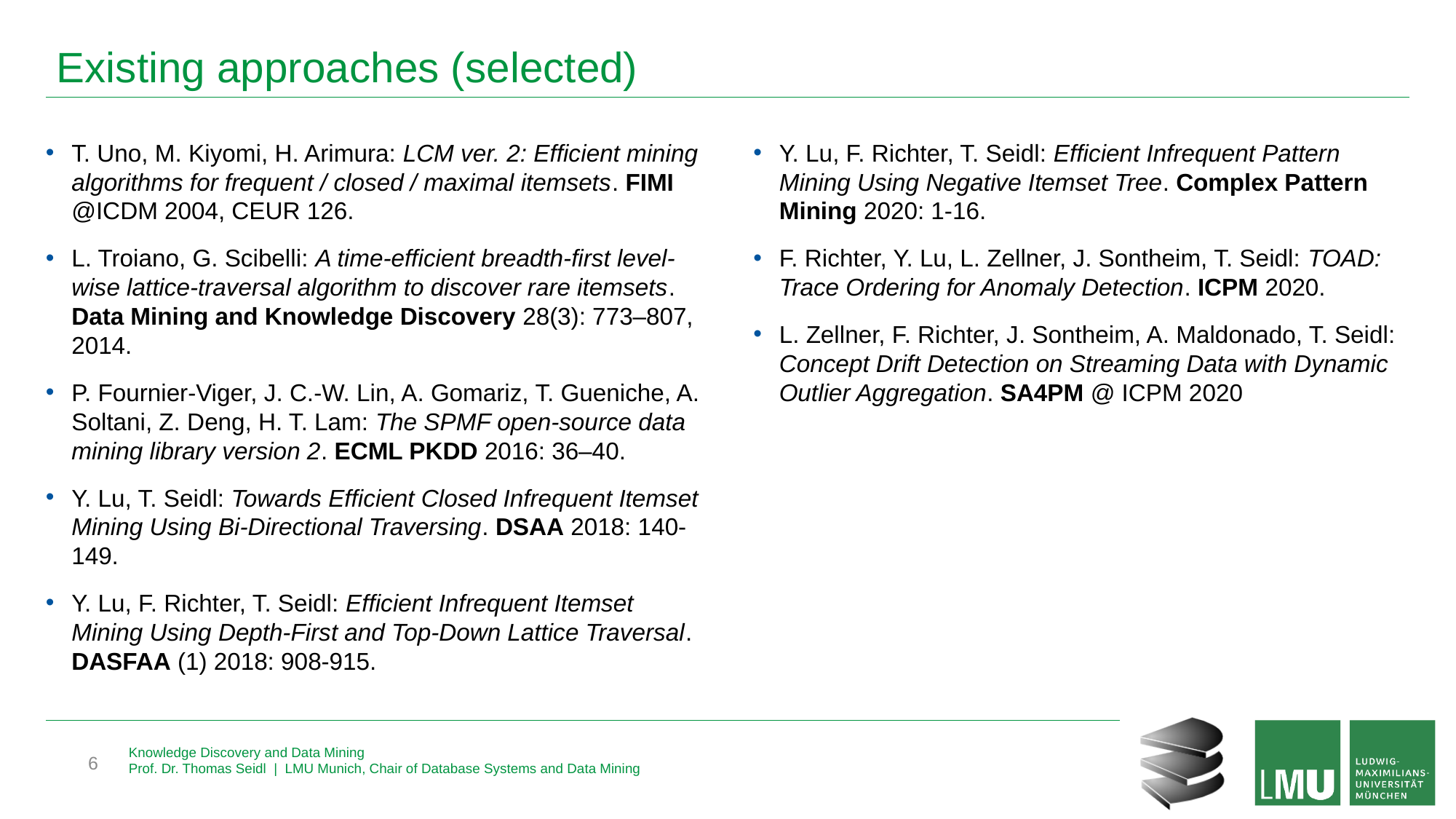

# Existing approaches (selected)
T. Uno, M. Kiyomi, H. Arimura: LCM ver. 2: Efficient mining algorithms for frequent / closed / maximal itemsets. FIMI @ICDM 2004, CEUR 126.
L. Troiano, G. Scibelli: A time-efficient breadth-first level-wise lattice-traversal algorithm to discover rare itemsets. Data Mining and Knowledge Discovery 28(3): 773–807, 2014.
P. Fournier-Viger, J. C.-W. Lin, A. Gomariz, T. Gueniche, A. Soltani, Z. Deng, H. T. Lam: The SPMF open-source data mining library version 2. ECML PKDD 2016: 36–40.
Y. Lu, T. Seidl: Towards Efficient Closed Infrequent Itemset Mining Using Bi-Directional Traversing. DSAA 2018: 140-149.
Y. Lu, F. Richter, T. Seidl: Efficient Infrequent Itemset Mining Using Depth-First and Top-Down Lattice Traversal. DASFAA (1) 2018: 908-915.
Y. Lu, F. Richter, T. Seidl: Efficient Infrequent Pattern Mining Using Negative Itemset Tree. Complex Pattern Mining 2020: 1-16.
F. Richter, Y. Lu, L. Zellner, J. Sontheim, T. Seidl: TOAD: Trace Ordering for Anomaly Detection. ICPM 2020.
L. Zellner, F. Richter, J. Sontheim, A. Maldonado, T. Seidl: Concept Drift Detection on Streaming Data with Dynamic Outlier Aggregation. SA4PM @ ICPM 2020
6